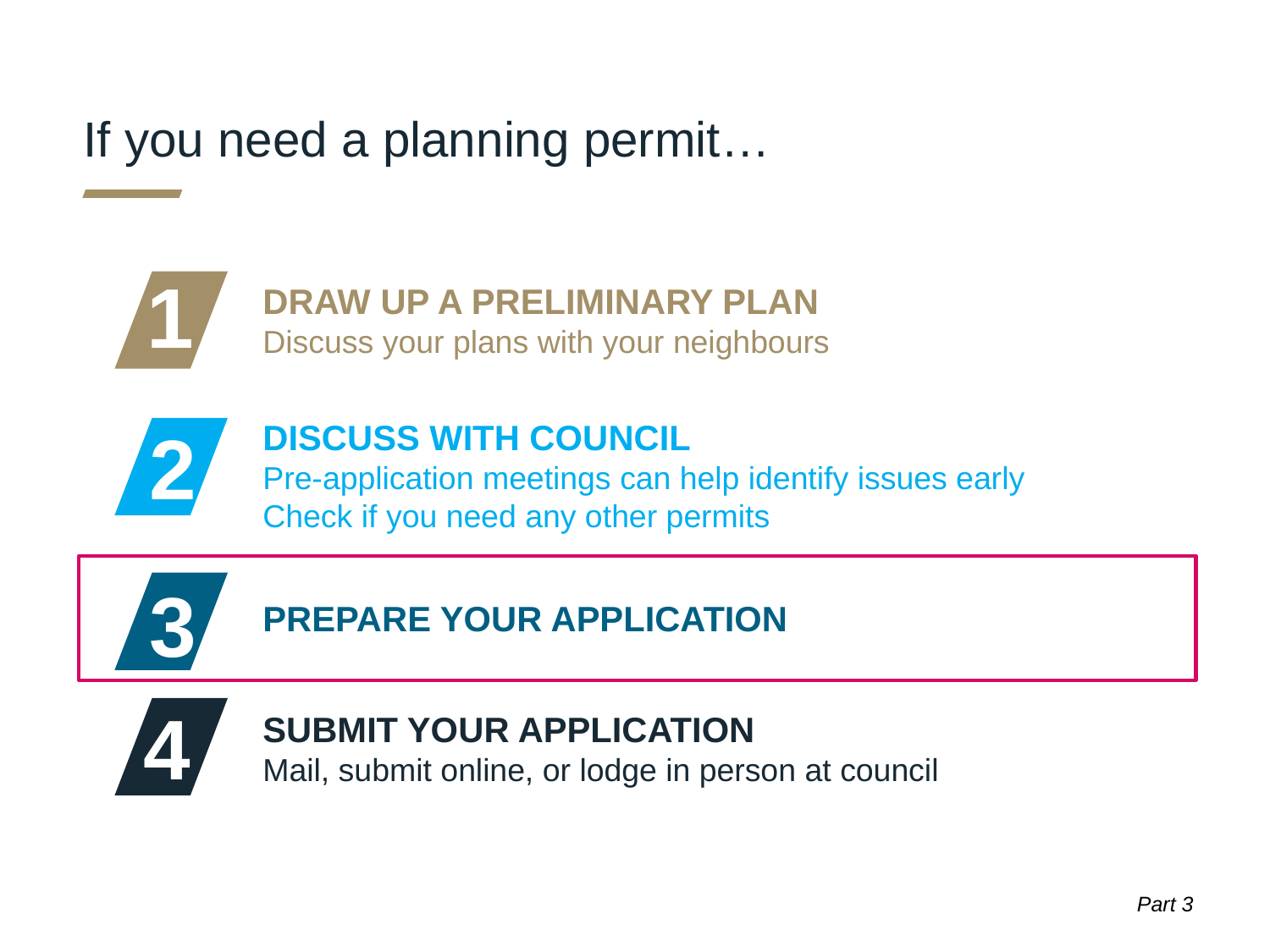

# If you need a planning permit…
1
DRAW UP A PRELIMINARY PLAN
Discuss your plans with your neighbours

DISCUSS WITH COUNCIL
Pre-application meetings can help identify issues early
Check if you need any other permits
2

3
PREPARE YOUR APPLICATION

4

SUBMIT YOUR APPLICATION
Mail, submit online, or lodge in person at council
Part 3